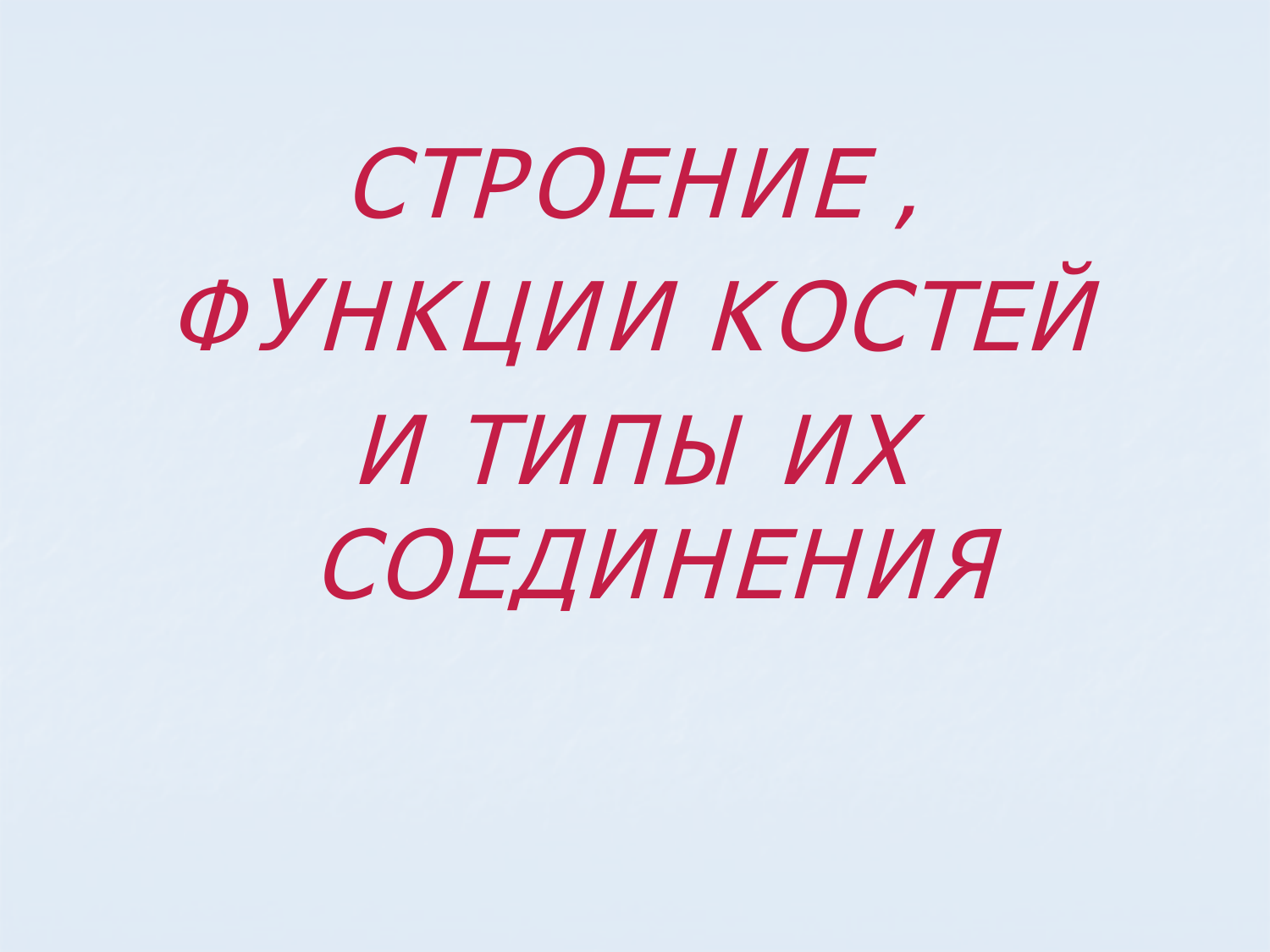

СТРОЕНИЕ ,
 ФУНКЦИИ КОСТЕЙ
И ТИПЫ ИХ СОЕДИНЕНИЯ
#